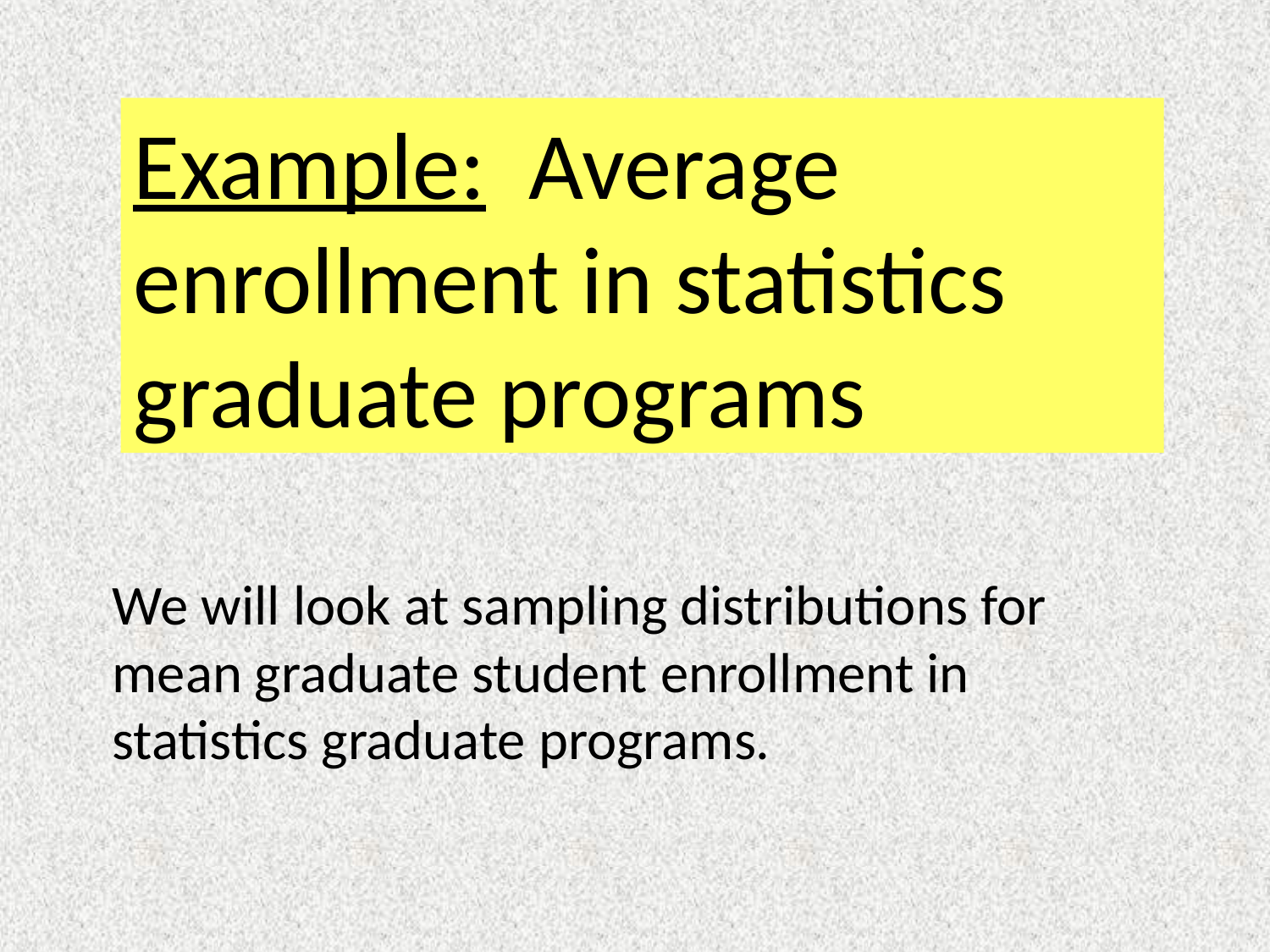

Example:  Average enrollment in statistics graduate programs
We will look at sampling distributions for mean graduate student enrollment in statistics graduate programs.